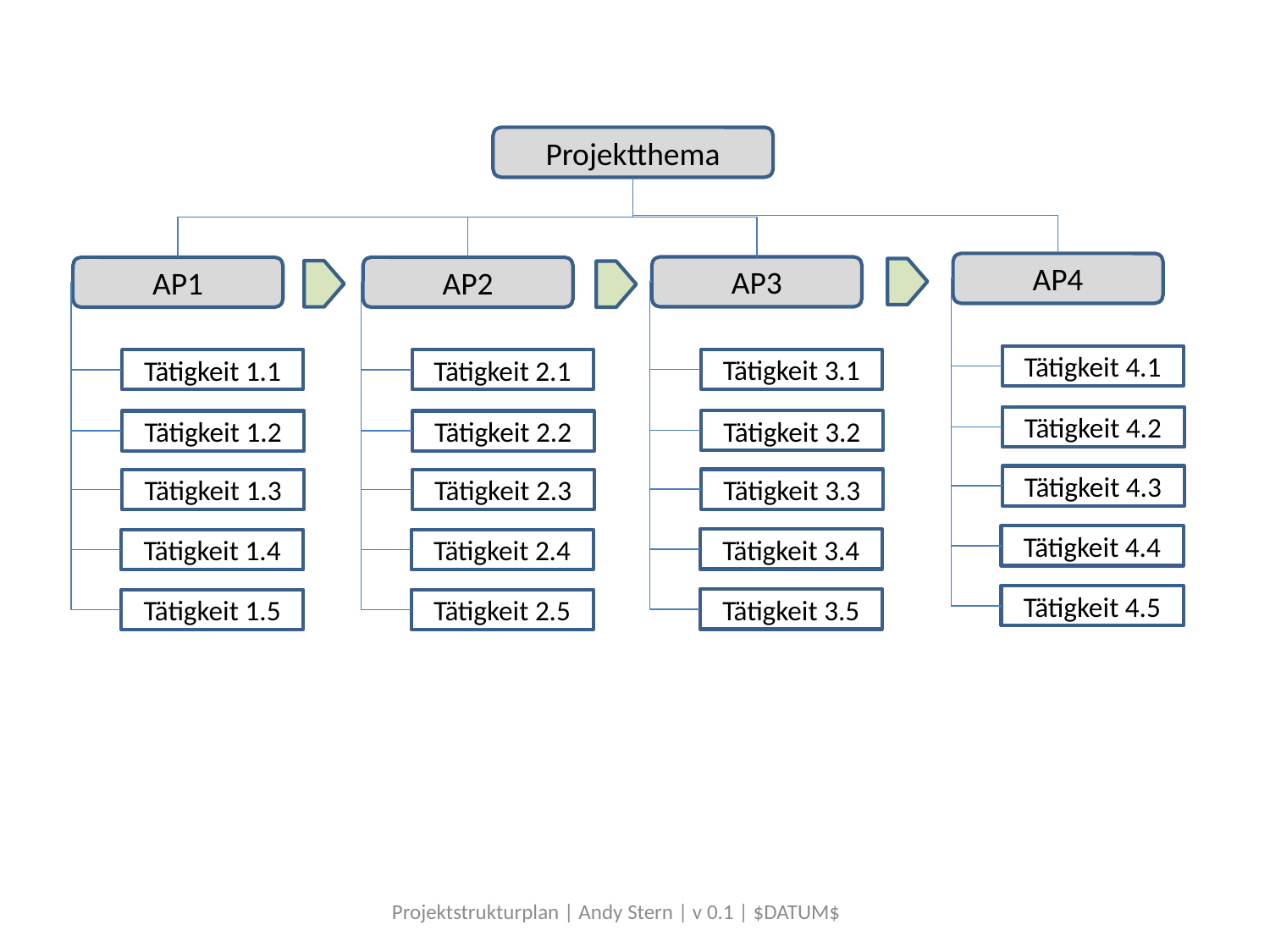

Projektthema
AP4
AP3
AP1
AP2

Tätigkeit 4.1
Tätigkeit 3.1
Tätigkeit 1.1
Tätigkeit 2.1
Tätigkeit 4.2
Tätigkeit 3.2
Tätigkeit 1.2
Tätigkeit 2.2
Tätigkeit 4.3
Tätigkeit 3.3
Tätigkeit 1.3
Tätigkeit 2.3
Tätigkeit 4.4
Tätigkeit 3.4
Tätigkeit 1.4
Tätigkeit 2.4
Tätigkeit 4.5
Tätigkeit 3.5
Tätigkeit 1.5
Tätigkeit 2.5
Projektstrukturplan | Andy Stern | v 0.1 | $DATUM$